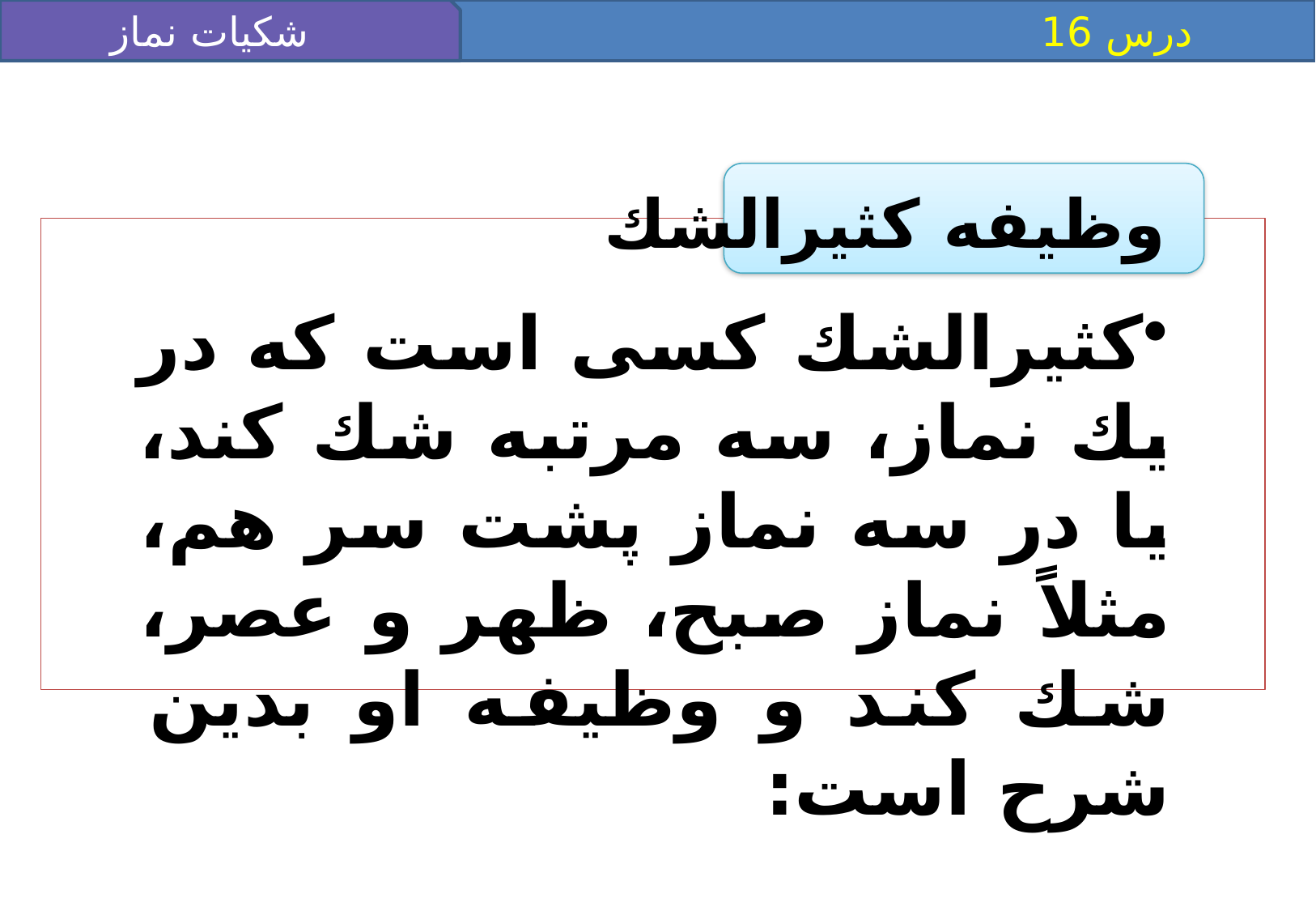

شکیات نماز 2
 درس 16

وظيفه كثيرالشك

كثيرالشك كسى است كه در يك نماز، سه مرتبه شك كند، يا در سه نماز پشت سر هم، مثلاً نماز صبح، ظهر و عصر، شك كند و وظيفه او بدين شرح است: